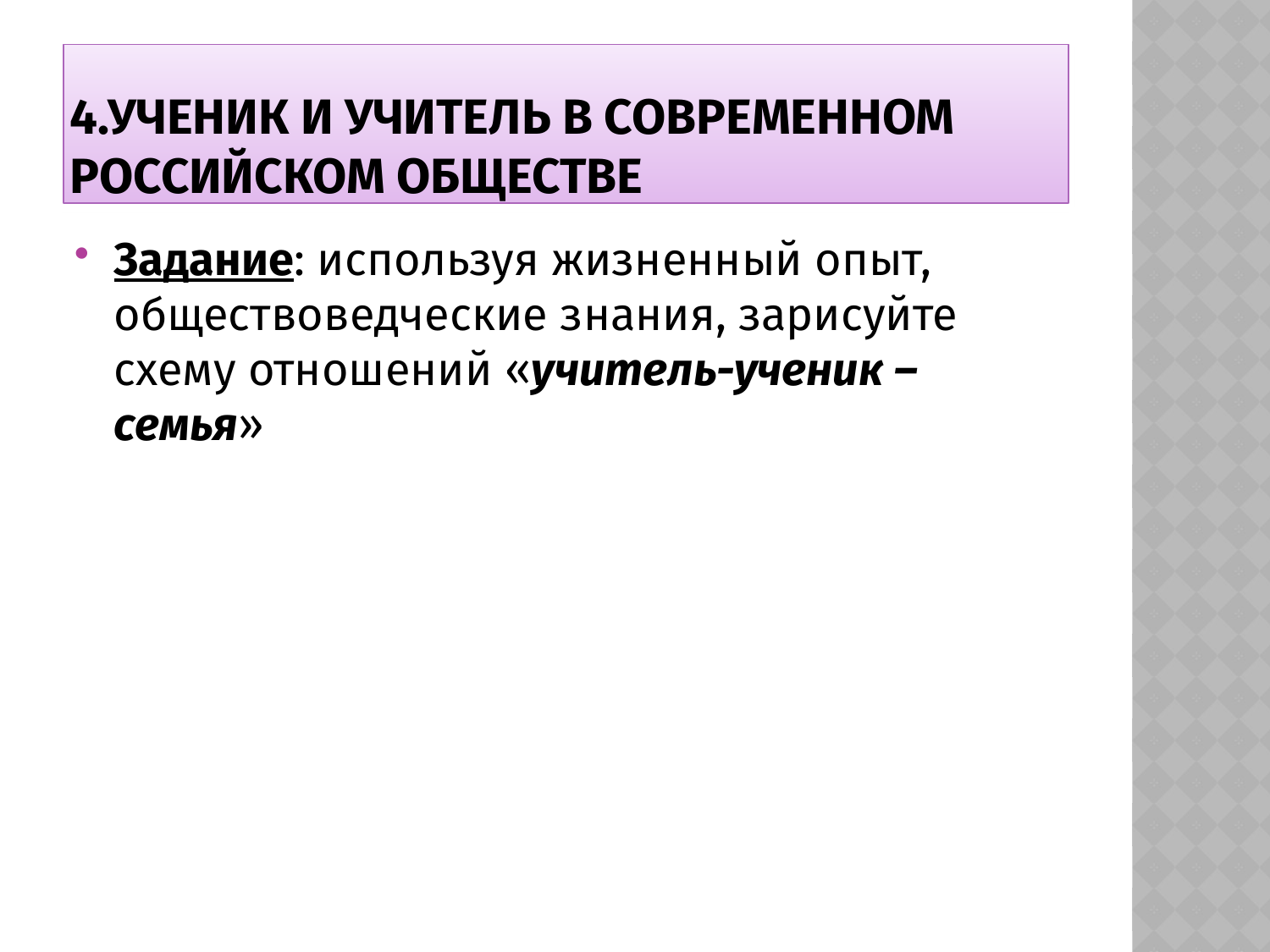

# 4.Ученик и учитель в современном российском обществе
Задание: используя жизненный опыт, обществоведческие знания, зарисуйте схему отношений «учитель-ученик – семья»